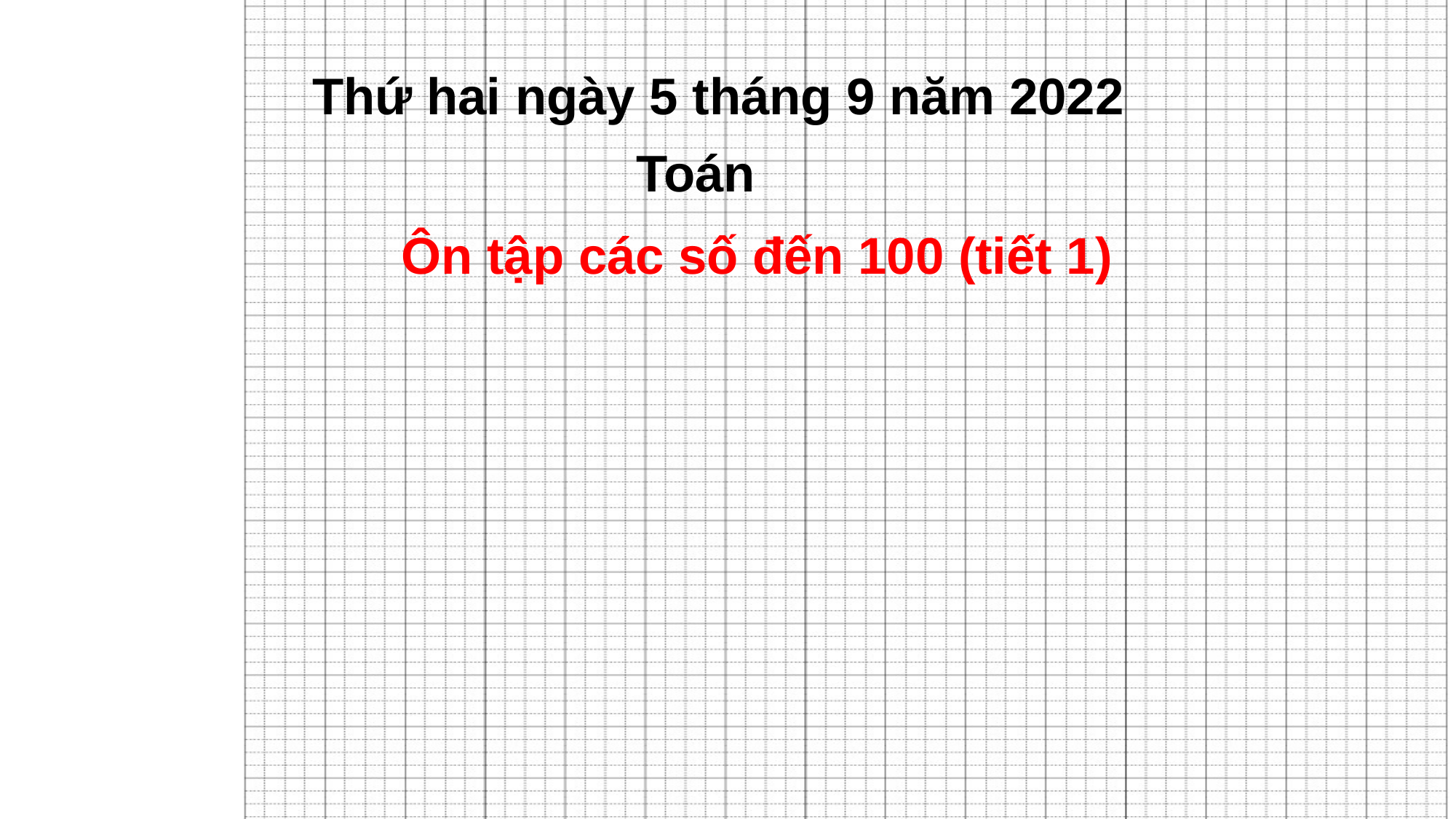

Thứ hai ngày 5 tháng 9 năm 2022
Toán
Ôn tập các số đến 100 (tiết 1)